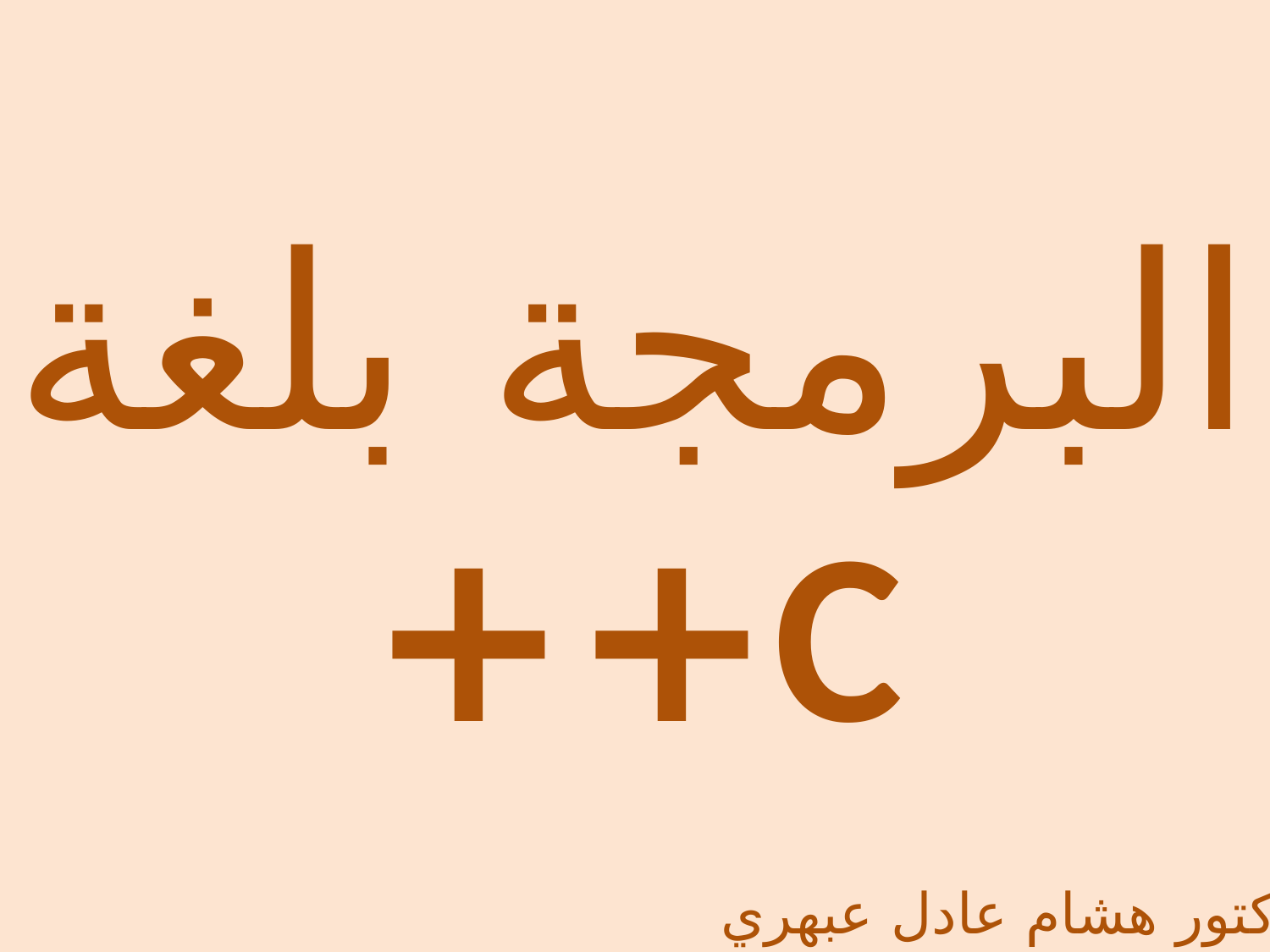

البرمجة بلغة
C++
الدكتور هشام عادل عبهري